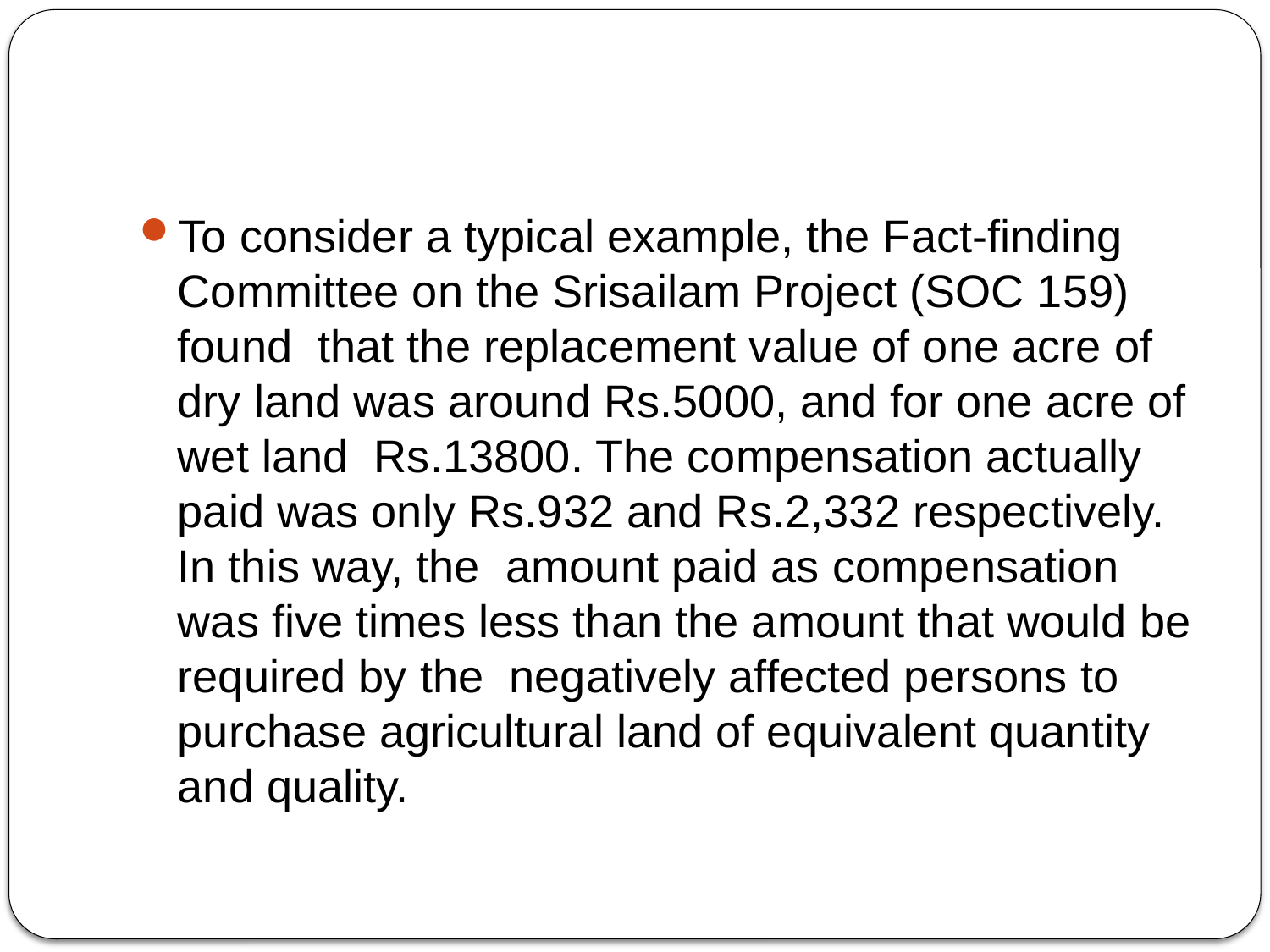

#
To consider a typical example, the Fact-finding Committee on the Srisailam Project (SOC 159) found  that the replacement value of one acre of dry land was around Rs.5000, and for one acre of wet land  Rs.13800. The compensation actually paid was only Rs.932 and Rs.2,332 respectively. In this way, the  amount paid as compensation was five times less than the amount that would be required by the  negatively affected persons to purchase agricultural land of equivalent quantity and quality.